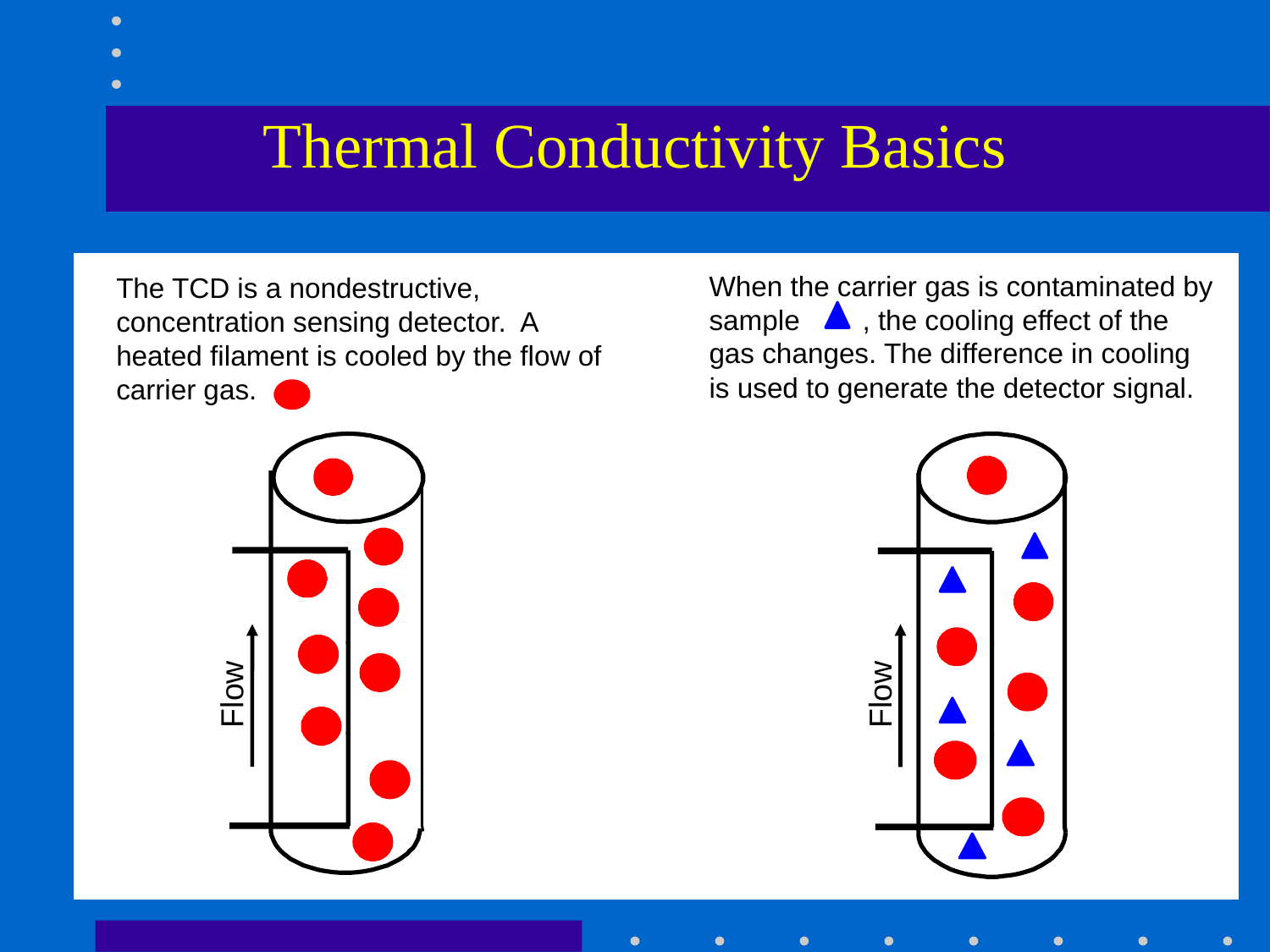

# Thermal Conductivity Basics

When the carrier gas is contaminated by sample        , the cooling effect of the gas changes. The difference in cooling is used to generate the detector signal.
The TCD is a nondestructive, concentration sensing detector.  A heated filament is cooled by the flow of carrier gas.

Flow
Flow